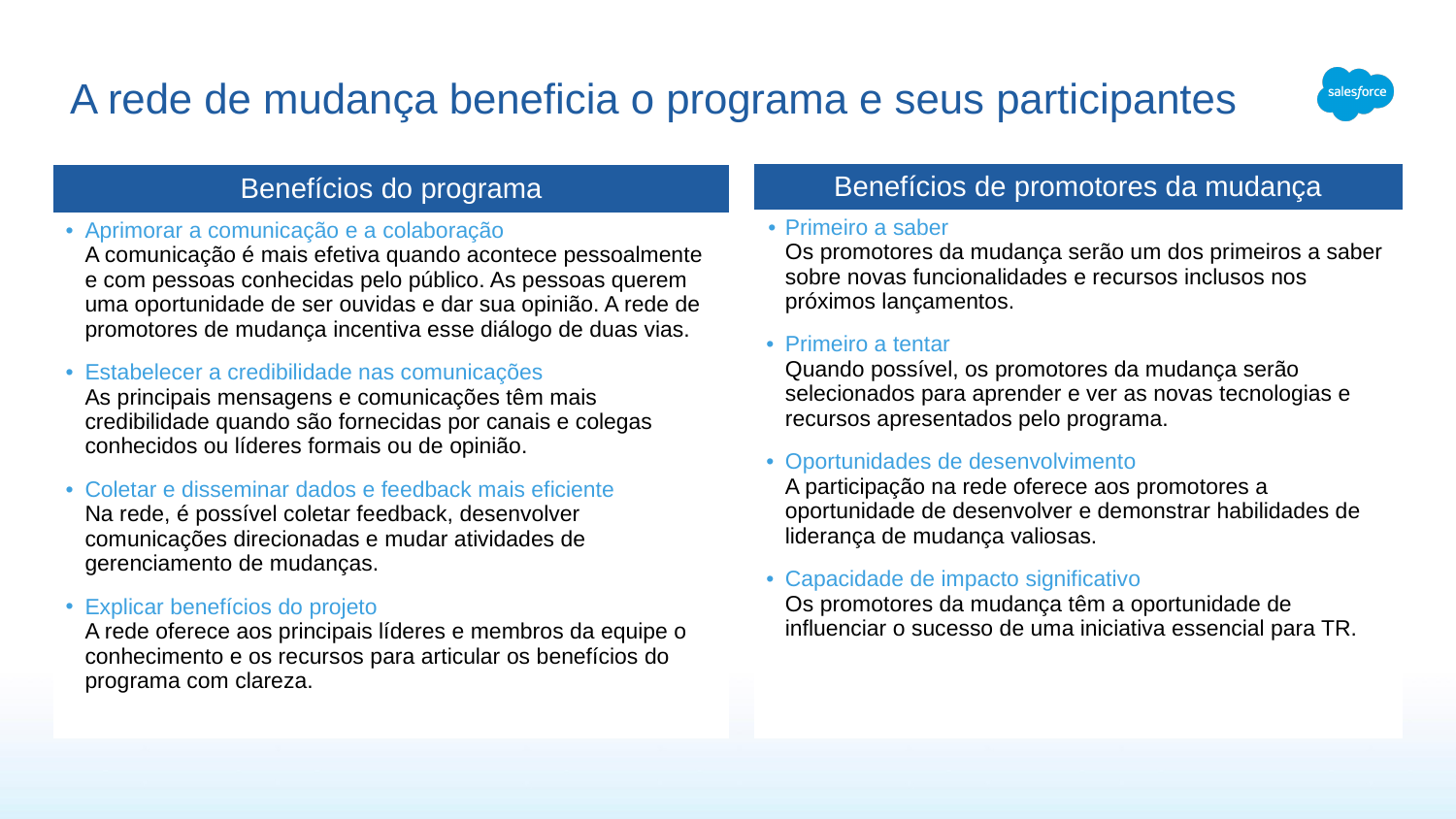

# A rede de mudança beneficia o programa e seus participantes
| Benefícios de promotores da mudança |
| --- |
| Primeiro a saber Os promotores da mudança serão um dos primeiros a saber sobre novas funcionalidades e recursos inclusos nos próximos lançamentos. Primeiro a tentar Quando possível, os promotores da mudança serão selecionados para aprender e ver as novas tecnologias e recursos apresentados pelo programa. Oportunidades de desenvolvimento A participação na rede oferece aos promotores a oportunidade de desenvolver e demonstrar habilidades de liderança de mudança valiosas. Capacidade de impacto significativo Os promotores da mudança têm a oportunidade de influenciar o sucesso de uma iniciativa essencial para TR. |
| Benefícios do programa |
| --- |
| Aprimorar a comunicação e a colaboração A comunicação é mais efetiva quando acontece pessoalmente e com pessoas conhecidas pelo público. As pessoas querem uma oportunidade de ser ouvidas e dar sua opinião. A rede de promotores de mudança incentiva esse diálogo de duas vias. Estabelecer a credibilidade nas comunicações As principais mensagens e comunicações têm mais credibilidade quando são fornecidas por canais e colegas conhecidos ou líderes formais ou de opinião. Coletar e disseminar dados e feedback mais eficiente Na rede, é possível coletar feedback, desenvolver comunicações direcionadas e mudar atividades de gerenciamento de mudanças. Explicar benefícios do projeto A rede oferece aos principais líderes e membros da equipe o conhecimento e os recursos para articular os benefícios do programa com clareza. |